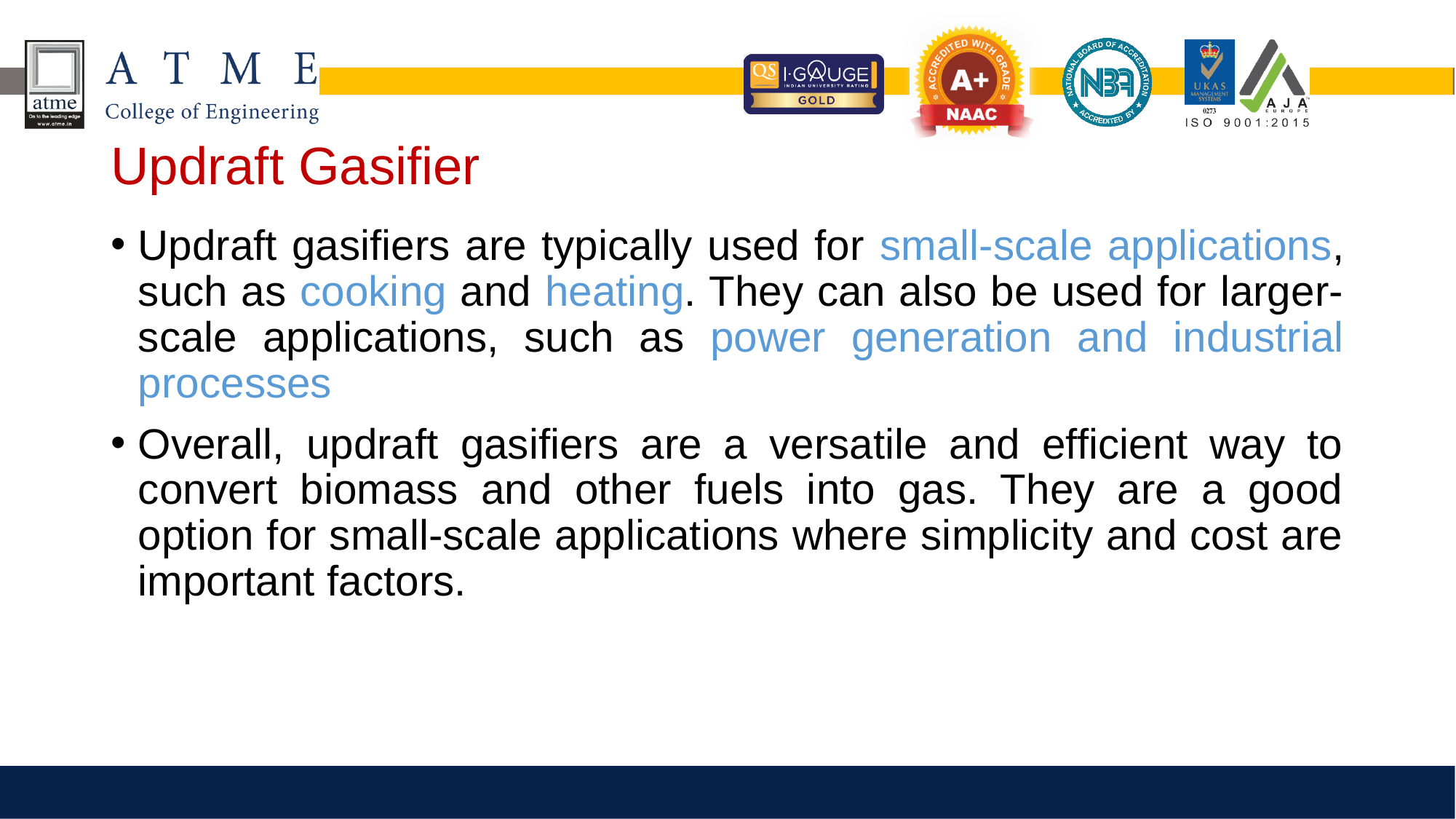

# Updraft Gasifier
Updraft gasifiers are typically used for small-scale applications, such as cooking and heating. They can also be used for larger-scale applications, such as power generation and industrial processes
Overall, updraft gasifiers are a versatile and efficient way to convert biomass and other fuels into gas. They are a good option for small-scale applications where simplicity and cost are important factors.